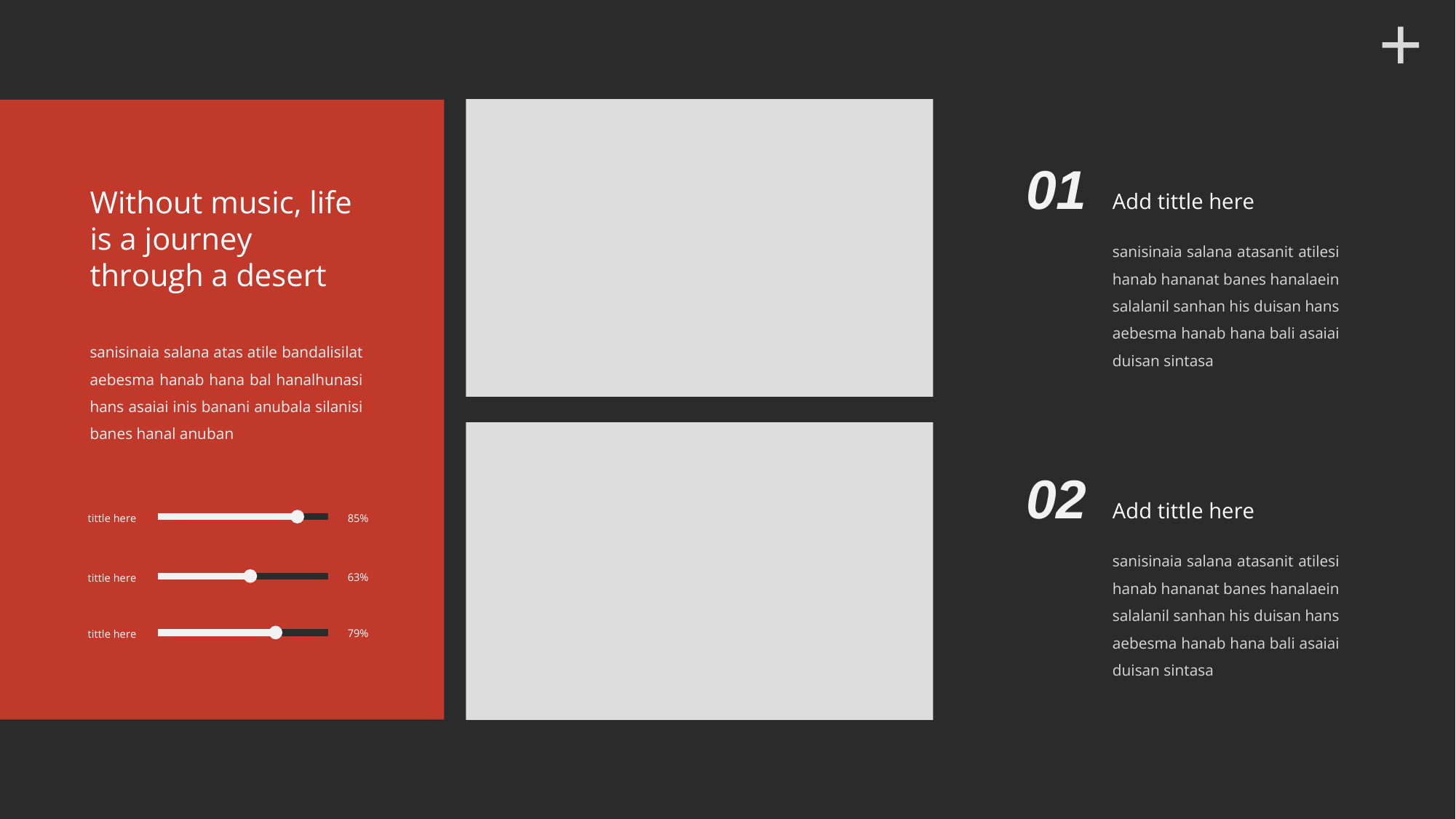

01
Add tittle here
sanisinaia salana atasanit atilesi hanab hananat banes hanalaein salalanil sanhan his duisan hans aebesma hanab hana bali asaiai duisan sintasa
Without music, life
is a journey
through a desert
sanisinaia salana atas atile bandalisilat aebesma hanab hana bal hanalhunasi hans asaiai inis banani anubala silanisi banes hanal anuban
02
Add tittle here
sanisinaia salana atasanit atilesi hanab hananat banes hanalaein salalanil sanhan his duisan hans aebesma hanab hana bali asaiai duisan sintasa
85%
tittle here
63%
tittle here
79%
tittle here